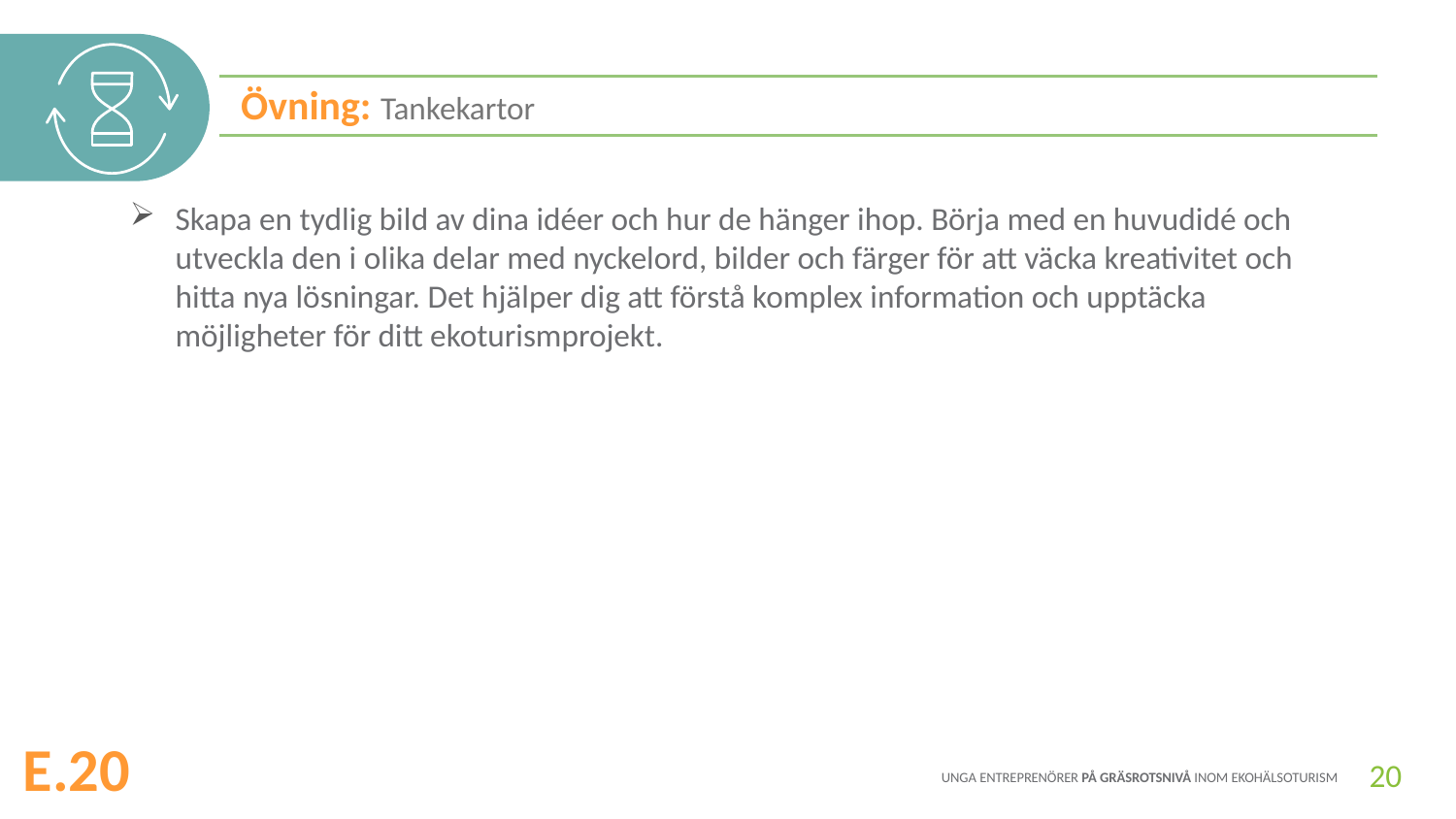

Övning: Tankekartor

Skapa en tydlig bild av dina idéer och hur de hänger ihop. Börja med en huvudidé och utveckla den i olika delar med nyckelord, bilder och färger för att väcka kreativitet och hitta nya lösningar. Det hjälper dig att förstå komplex information och upptäcka möjligheter för ditt ekoturismprojekt.

20
E.20